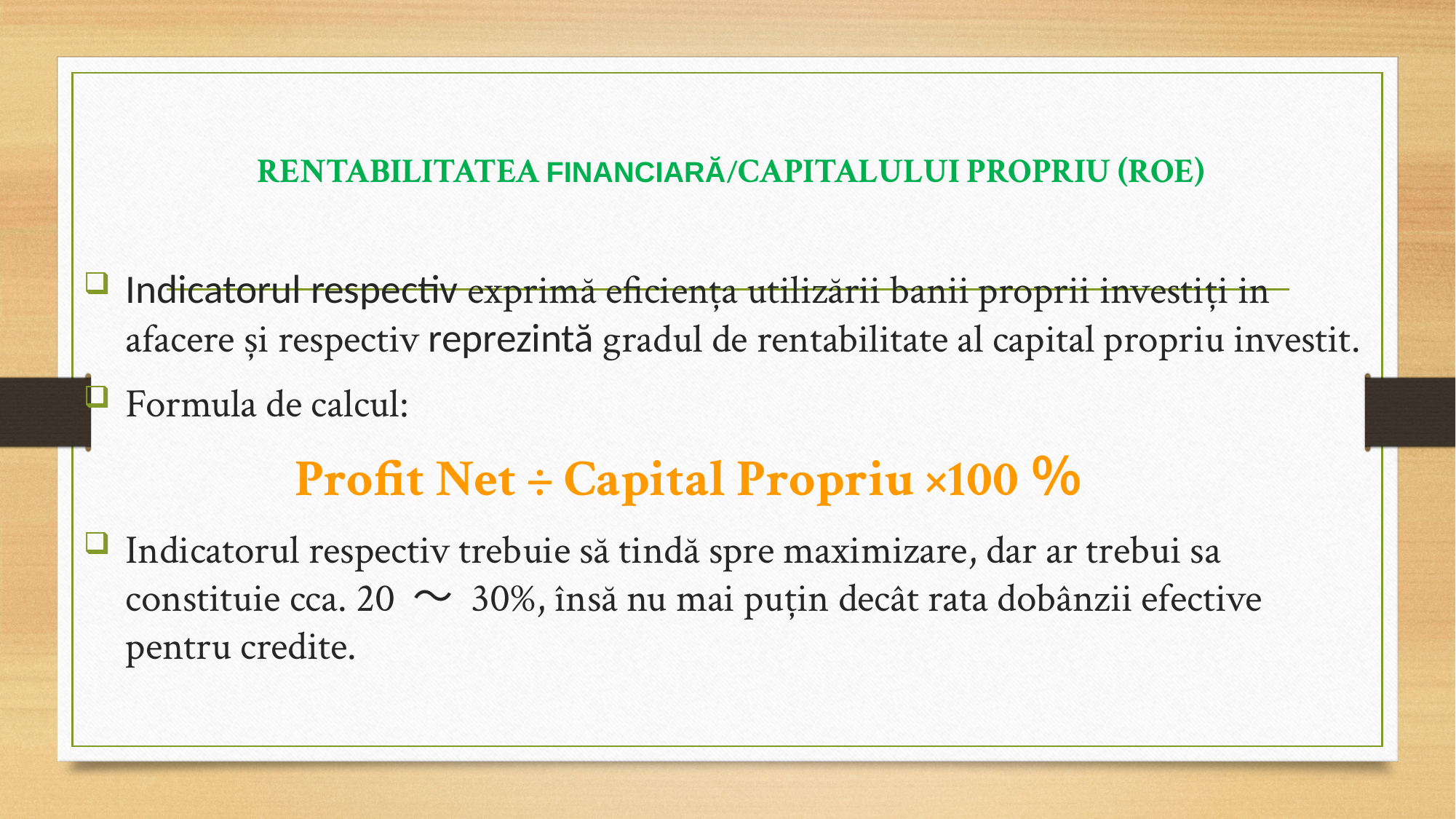

RENTABILITATEA FINANCIARĂ/CAPITALULUI PROPRIU (ROE)

Indicatorul respectiv exprimă eficienţa utilizării banii proprii investiți in afacere și respectiv reprezintă gradul de rentabilitate al capital propriu investit.
Formula de calcul:
                    Profit Net ÷ Capital Propriu ×100％
Indicatorul respectiv trebuie să tindă spre maximizare, dar ar trebui sa constituie cca. 20 ～ 30%, însă nu mai puțin decât rata dobânzii efective pentru credite.